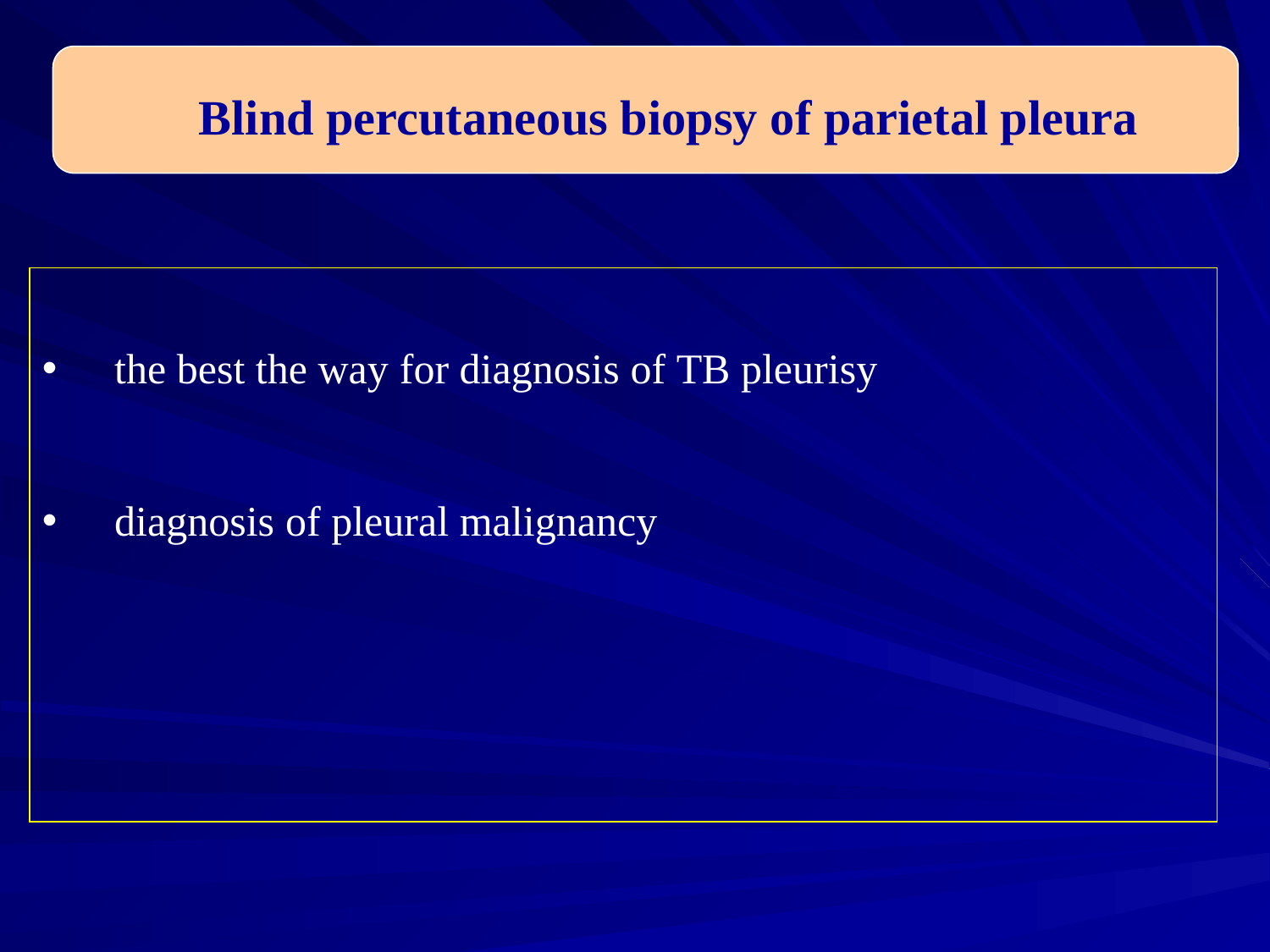

Blind percutaneous biopsy of parietal pleura

    the best the way for diagnosis of TB pleurisy

    diagnosis of pleural malignancy